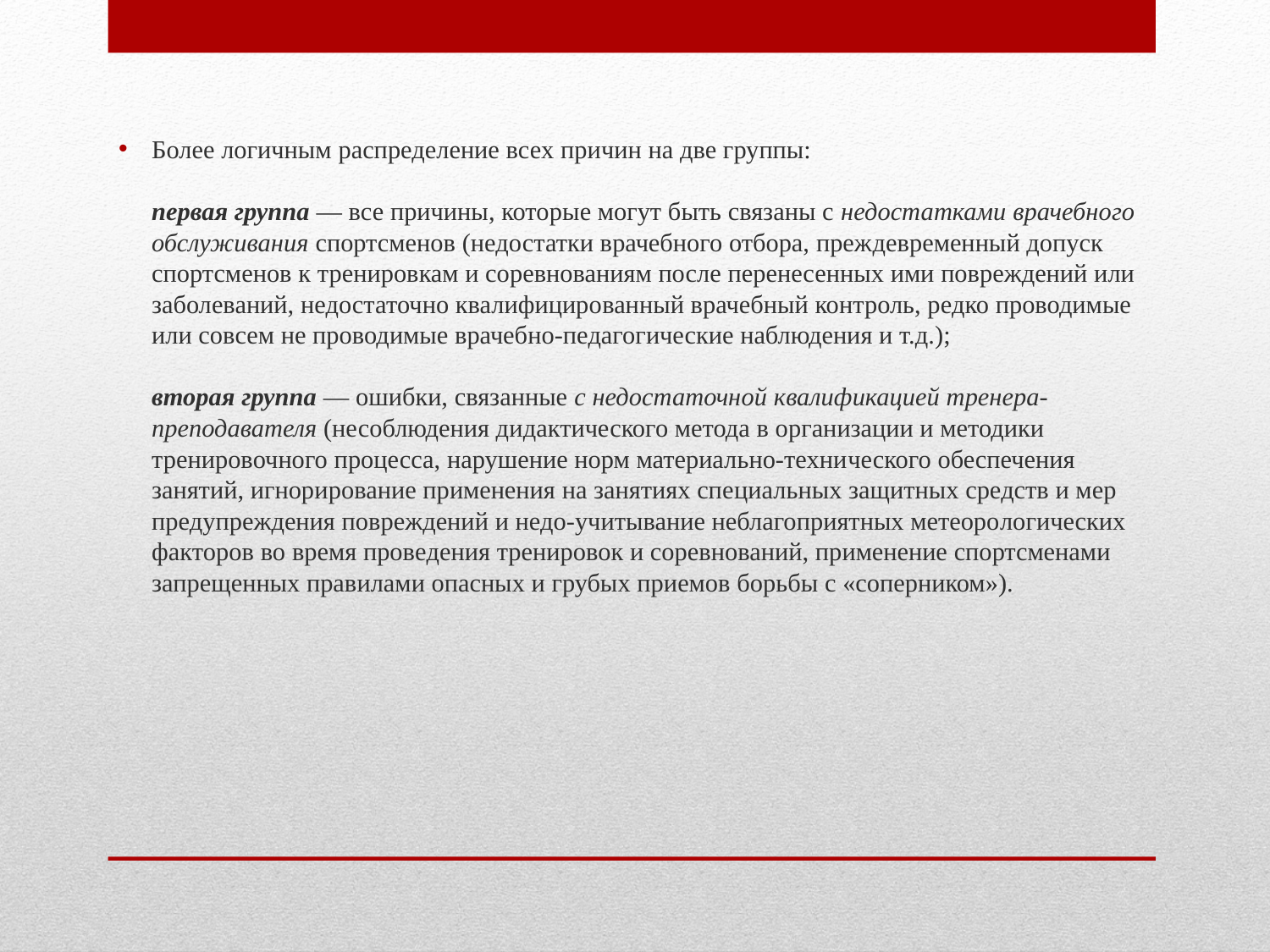

Более логичным распределение всех при­чин на две группы:
первая группа — все причины, кото­рые могут быть связаны с недостатка­ми врачебного обслуживания спортсменов (недостатки врачебного отбора, преж­девременный допуск спортсменов к тренировкам и соревнованиям после перенесенных ими повреждений или за­болеваний, недостаточно квалифициро­ванный врачебный контроль, редко проводимые или совсем не проводимые врачебно-педагогические наблюдения и т.д.);
вторая группа — ошибки, связанные с недостаточной квалификацией трене­ра-преподавателя (несоблюдения ди­дактического метода в организации и методики тренировочного процесса, нарушение норм материально-техни­ческого обеспечения занятий, игнори­рование применения на занятиях спе­циальных защитных средств и мер предупреждения повреждений и недо-учитывание неблагоприятных метеоро­логических факторов во время прове­дения тренировок и соревнований, применение спортсменами запрещенных правилами опасных и грубых приемов борьбы с «соперником»).
#